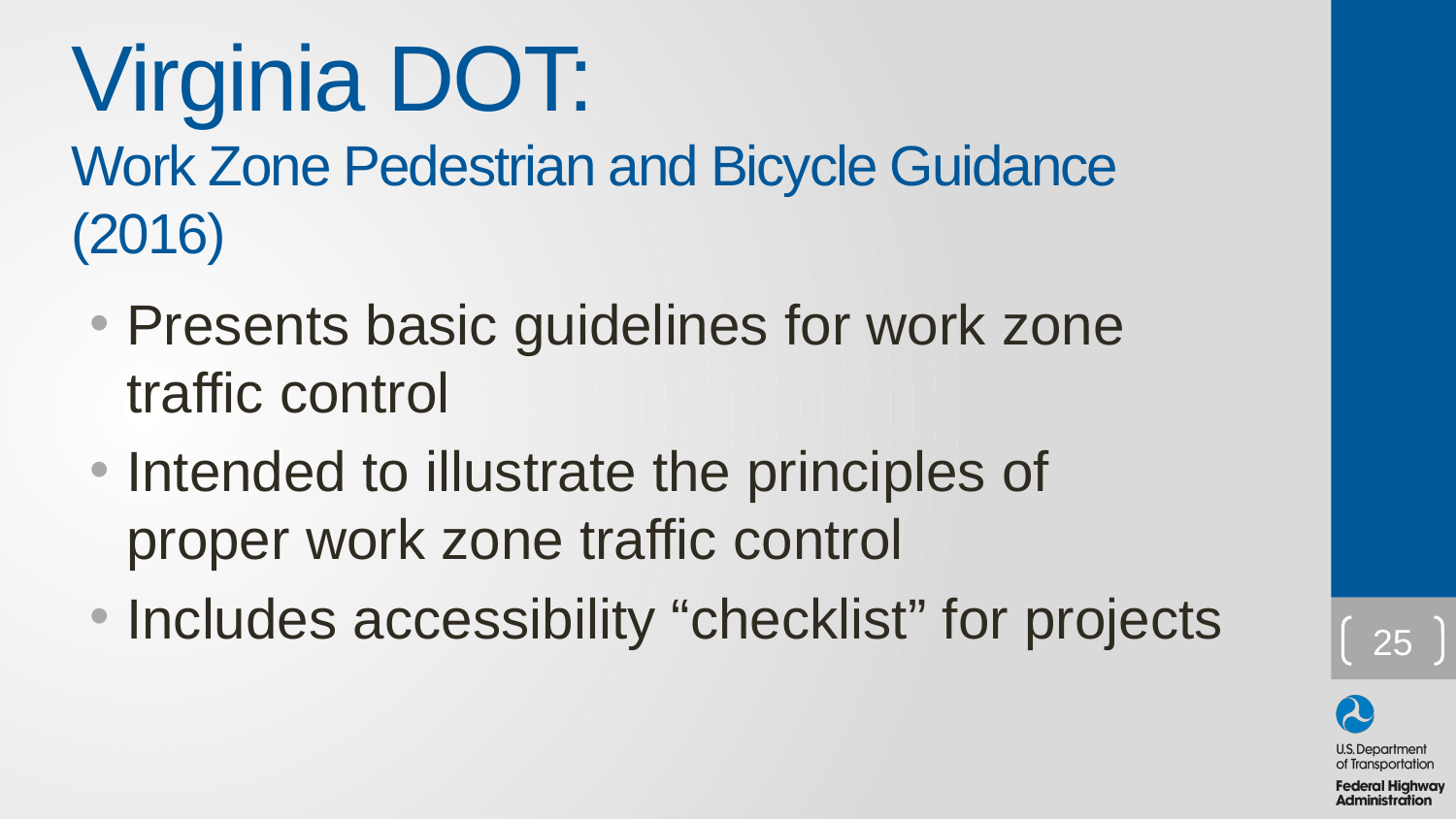

# Virginia DOT: Work Zone Pedestrian and Bicycle Guidance (2016)
Presents basic guidelines for work zone traffic control
Intended to illustrate the principles of proper work zone traffic control
Includes accessibility “checklist” for projects
25